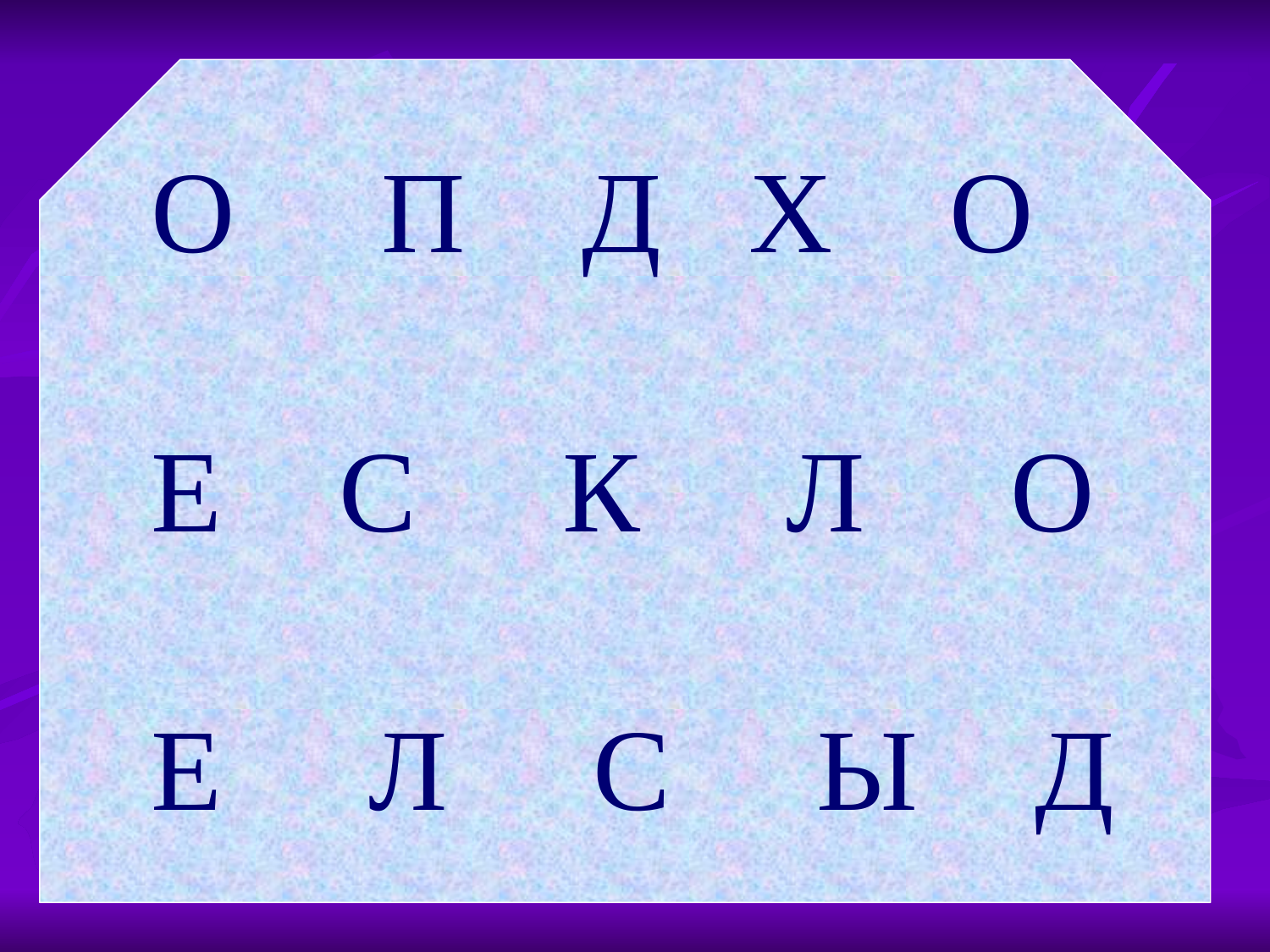

О     П    Д   Х    О

 Е    С     К     Л     О

 Е     Л     С     Ы    Д